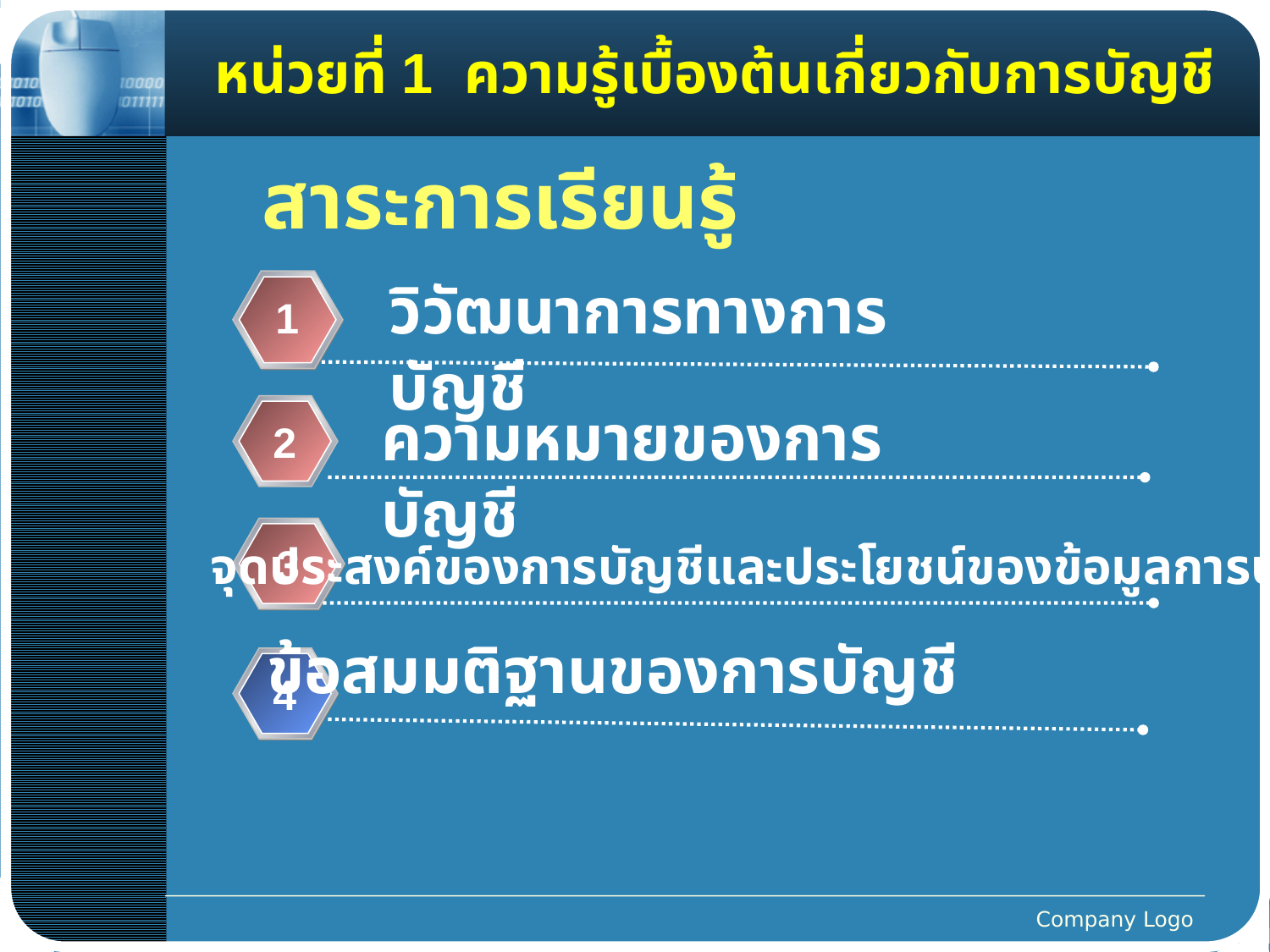

หน่วยที่ 1  ความรู้เบื้องต้นเกี่ยวกับการบัญชี
# สาระการเรียนรู้
วิวัฒนาการทางการบัญชี

1

ความหมายของการบัญชี

2

จุดประสงค์ของการบัญชีและประโยชน์ของข้อมูลการบัญชี
3

ข้อสมมติฐานของการบัญชี

4

Company Logo